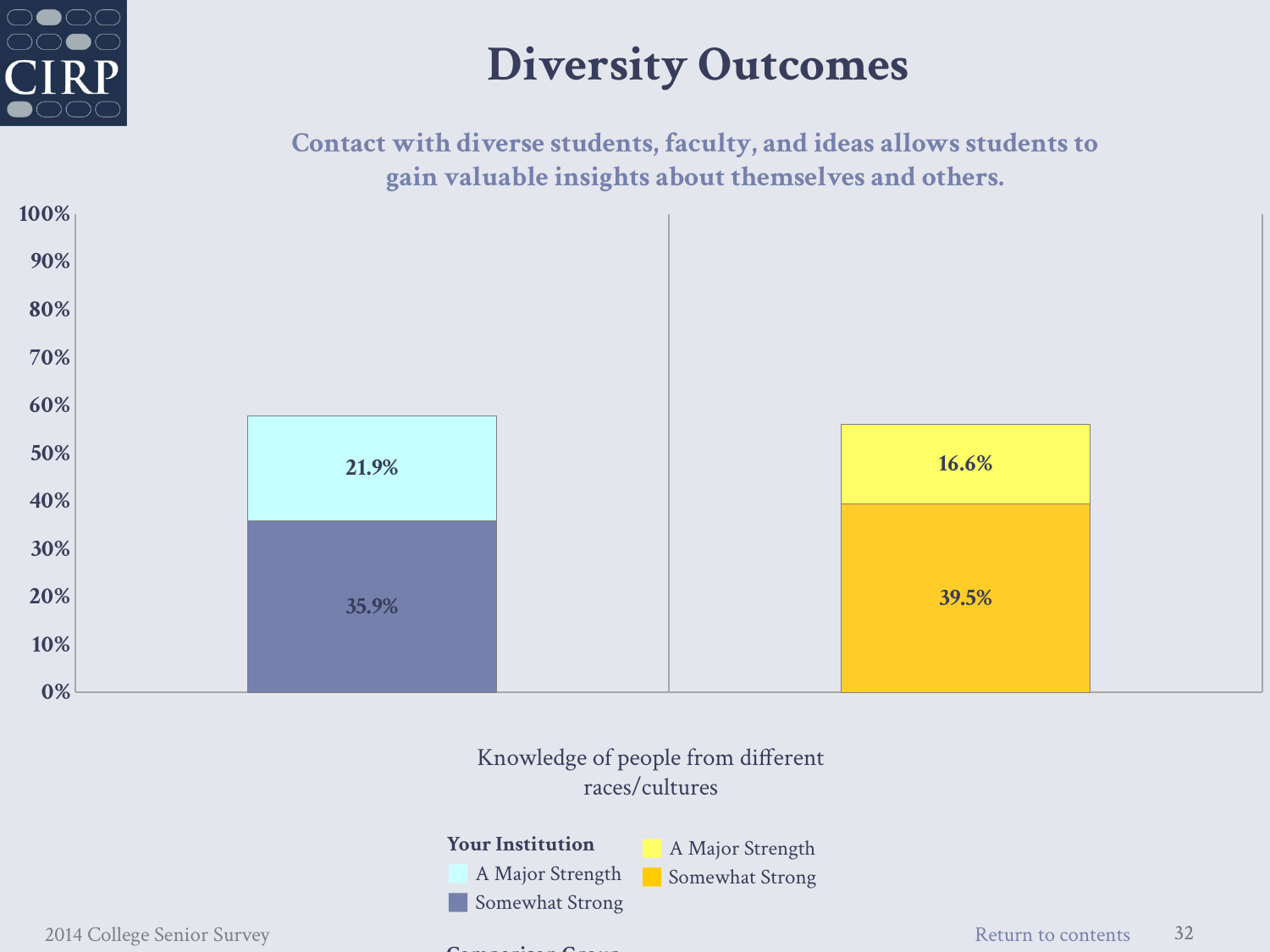

Diversity Outcomes
Contact with diverse students, faculty, and ideas allows students to
gain valuable insights about themselves and others.

### Chart

| Category | stronger | much stronger |
|---|---|---|
| Knowledge of people from different races/cultures | 0.359 | 0.219 |
| comp | 0.395 | 0.166 |
Knowledge of people from different races/cultures
Your Institution
■ A Major Strength
■ Somewhat Strong

Comparison Group
■ A Major Strength
■ Somewhat Strong

2014 College Senior Survey
32
32